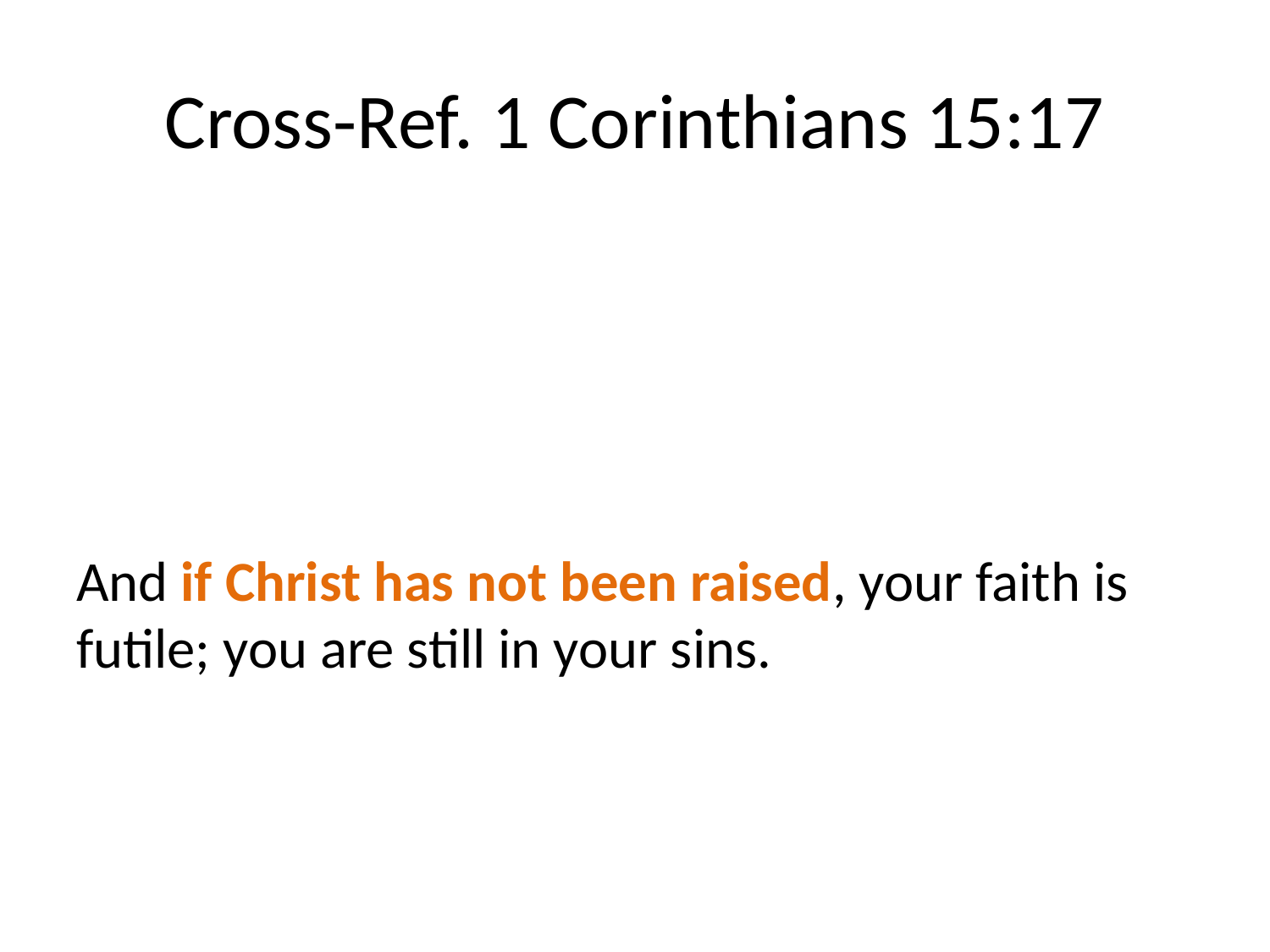

# Cross-Ref. 1 Corinthians 15:17

And if Christ has not been raised, your faith is futile; you are still in your sins.